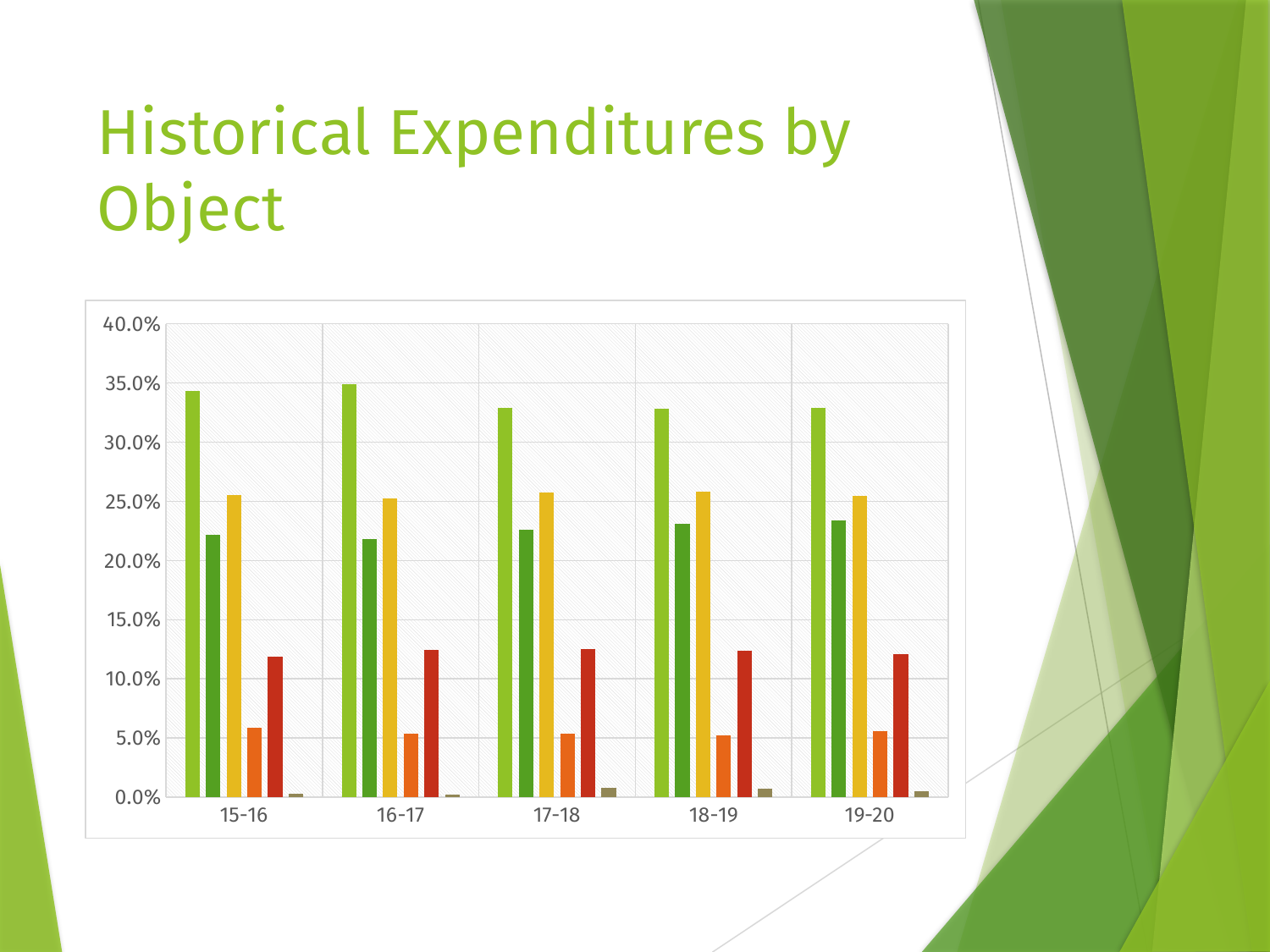

# Historical Expenditures by Object

### Chart

| Category |  |  |  |  |  |  |
|---|---|---|---|---|---|---|
| 15-16 | 0.3430663360596765 | 0.2213814291500194 | 0.255030261966475 | 0.05895280978223855 | 0.11896969320391368 | 0.0025994698376768707 |
| 16-17 | 0.3489878034908558 | 0.21811241010604013 | 0.25233634559724977 | 0.05401148451949124 | 0.12411349704882395 | 0.0024384592375391277 |
| 17-18 | 0.32930784369494787 | 0.22575869820920585 | 0.2576001238680997 | 0.05393387936447225 | 0.12553634301755182 | 0.007863111845722501 |
| 18-19 | 0.32840118659447975 | 0.23069020820147687 | 0.25789091207792864 | 0.05191865572919356 | 0.12363420907440624 | 0.007464828322514952 |
| 19-20 | 0.32924766880812084 | 0.23419874173691338 | 0.25453180839659817 | 0.05616799853618474 | 0.12054685602400173 | 0.0053069264981811855 |